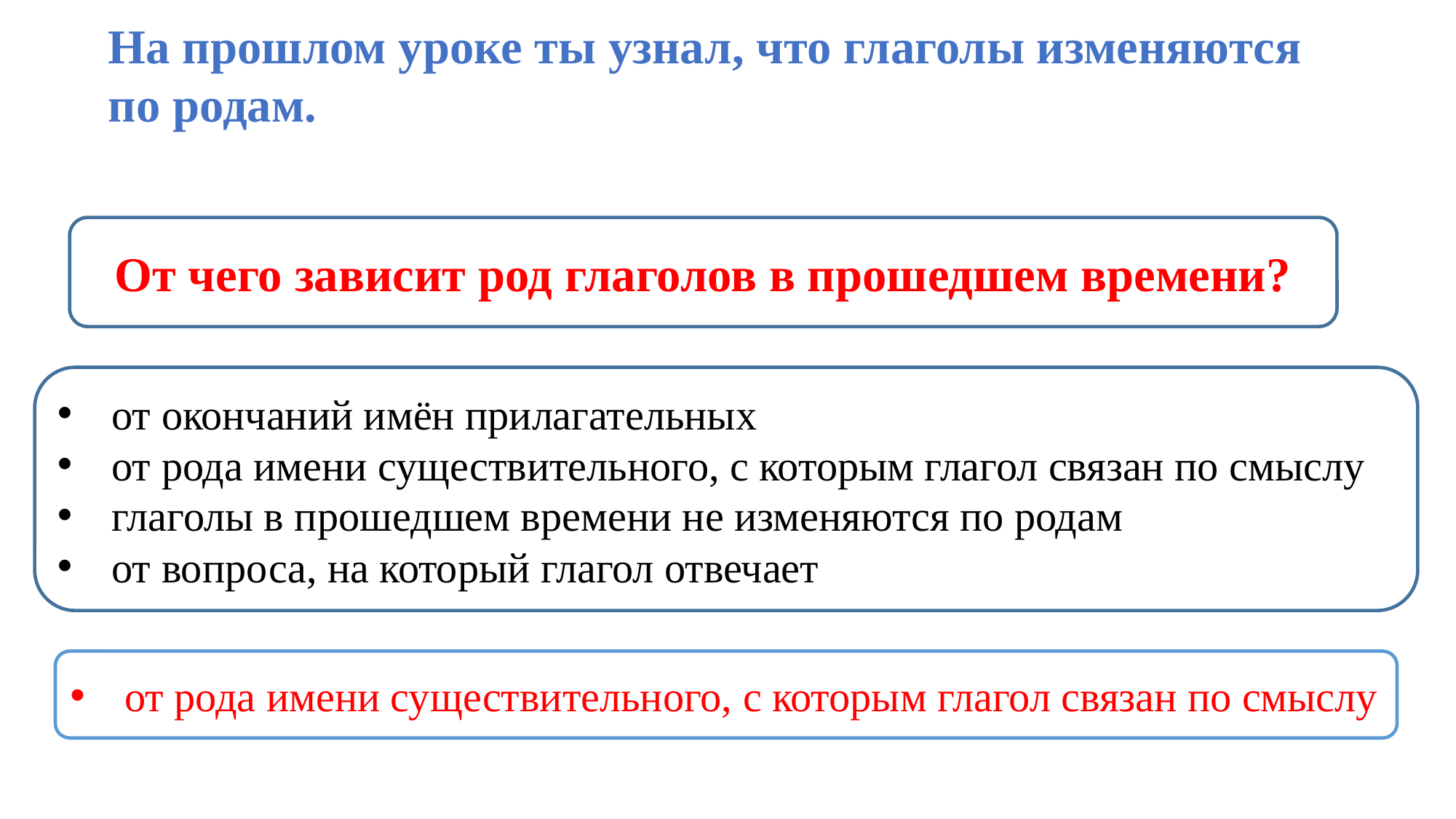

На прошлом уроке ты узнал, что глаголы изменяются по родам.
От чего зависит род глаголов в прошедшем времени?
от окончаний имён прилагательных
от рода имени существительного, с которым глагол связан по смыслу
глаголы в прошедшем времени не изменяются по родам
от вопроса, на который глагол отвечает
от рода имени существительного, с которым глагол связан по смыслу